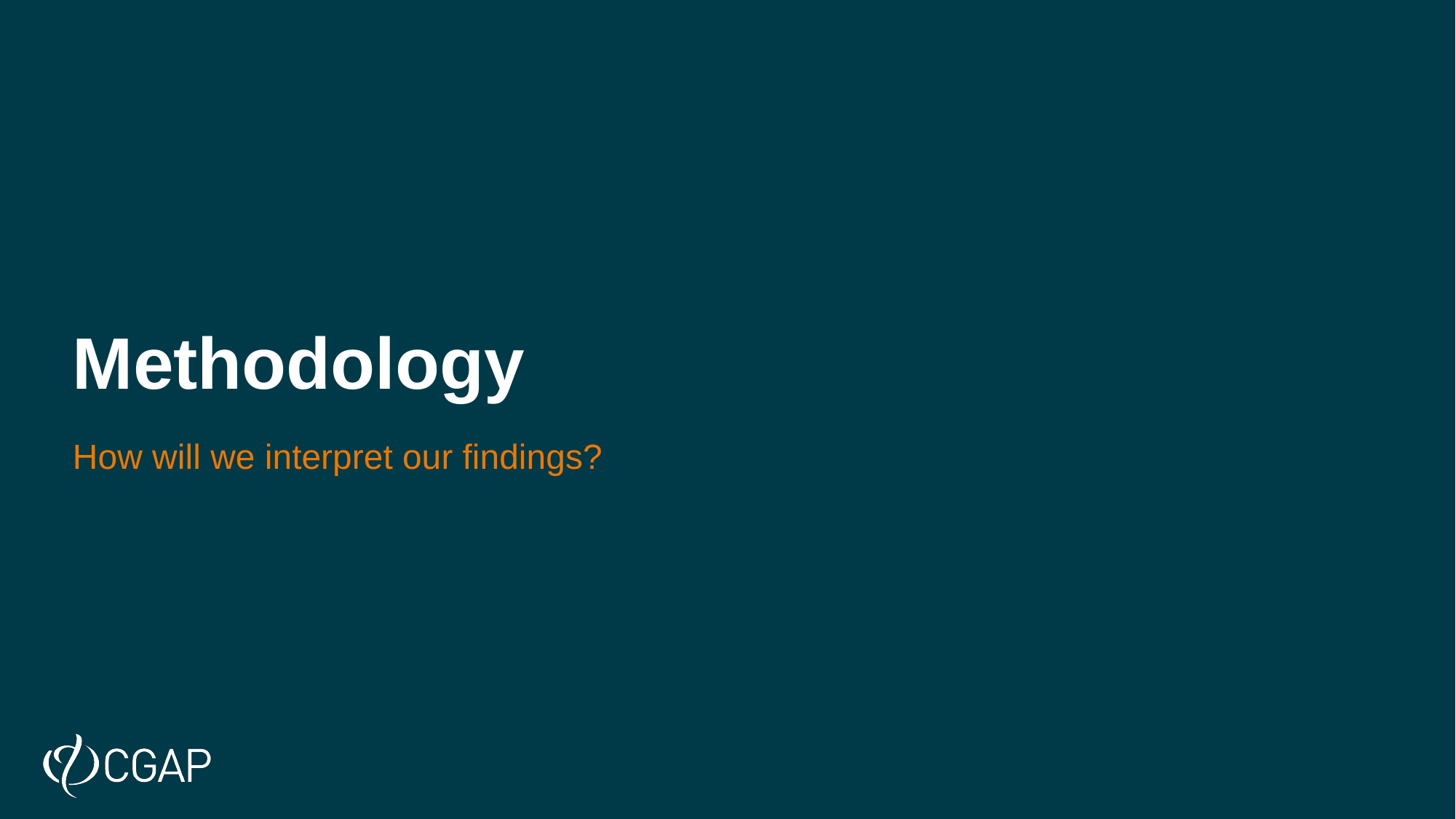

# Methodology
How will we interpret our findings?